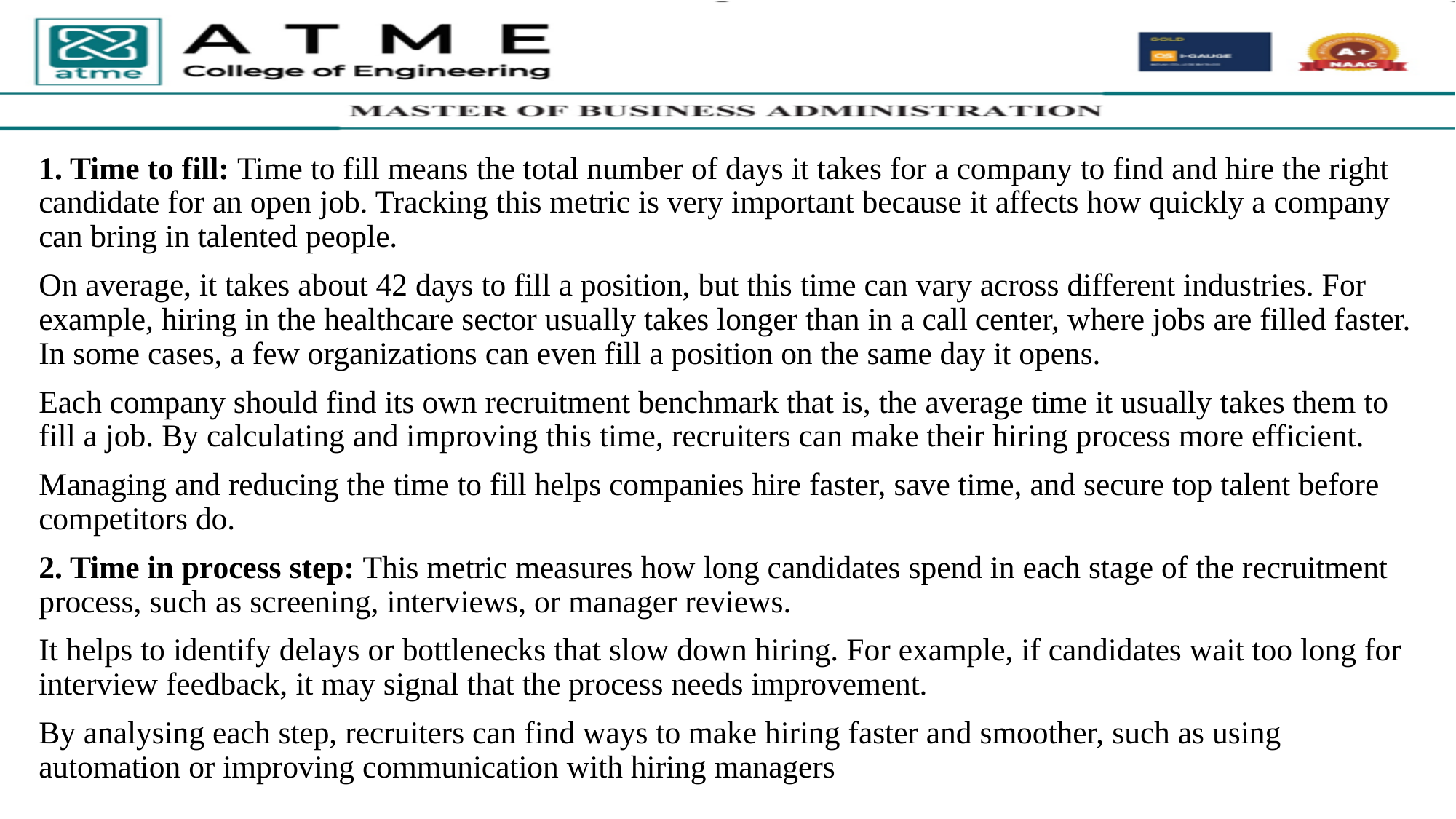

1. Time to fill: Time to fill means the total number of days it takes for a company to find and hire the right candidate for an open job. Tracking this metric is very important because it affects how quickly a company can bring in talented people.
On average, it takes about 42 days to fill a position, but this time can vary across different industries. For example, hiring in the healthcare sector usually takes longer than in a call center, where jobs are filled faster. In some cases, a few organizations can even fill a position on the same day it opens.
Each company should find its own recruitment benchmark that is, the average time it usually takes them to fill a job. By calculating and improving this time, recruiters can make their hiring process more efficient.
Managing and reducing the time to fill helps companies hire faster, save time, and secure top talent before competitors do.
2. Time in process step: This metric measures how long candidates spend in each stage of the recruitment process, such as screening, interviews, or manager reviews.
It helps to identify delays or bottlenecks that slow down hiring. For example, if candidates wait too long for interview feedback, it may signal that the process needs improvement.
By analysing each step, recruiters can find ways to make hiring faster and smoother, such as using automation or improving communication with hiring managers